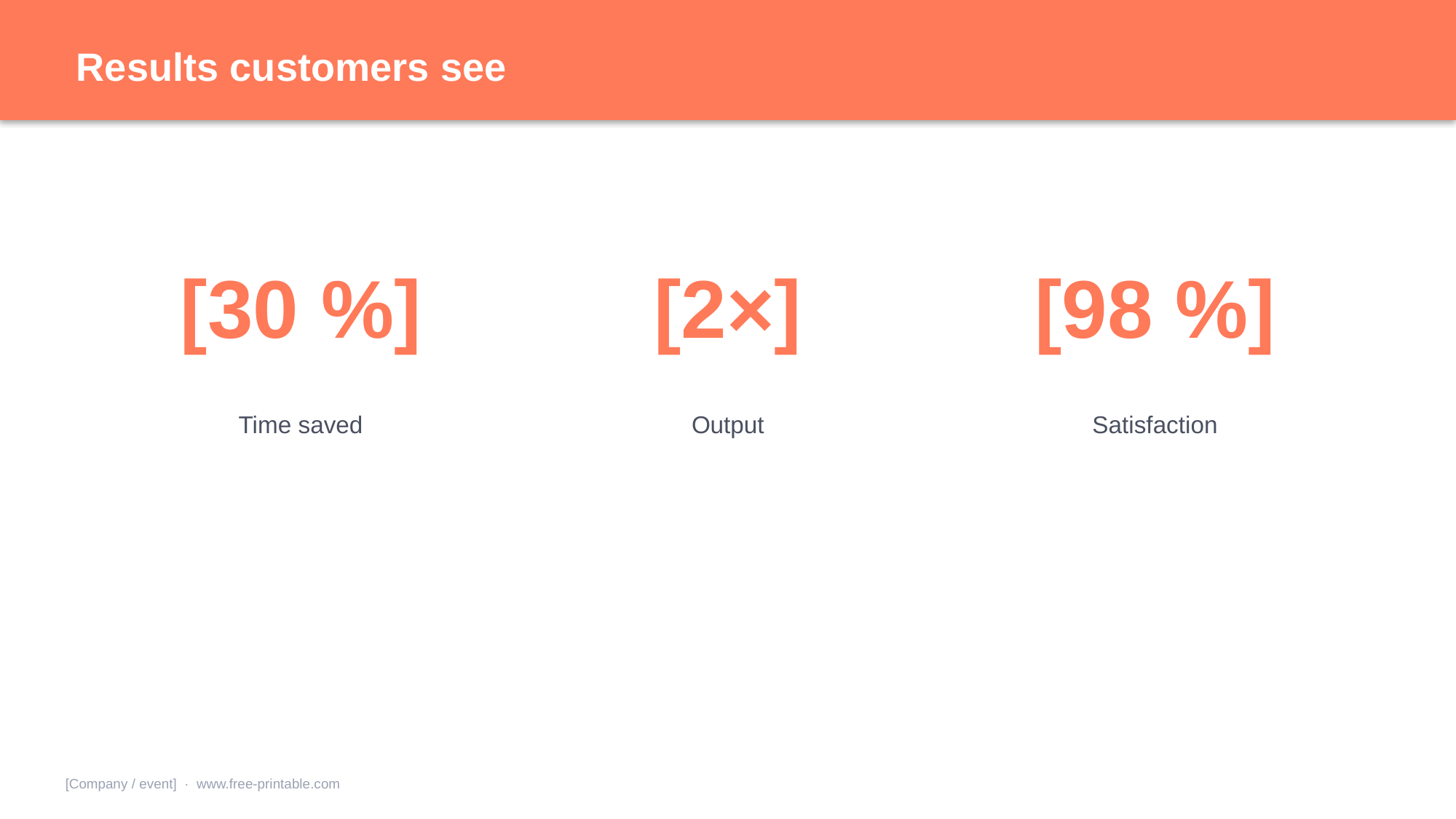

Results customers see
[30 %]
[2×]
[98 %]
Time saved
Output
Satisfaction
[Company / event]  ·  www.free-printable.com